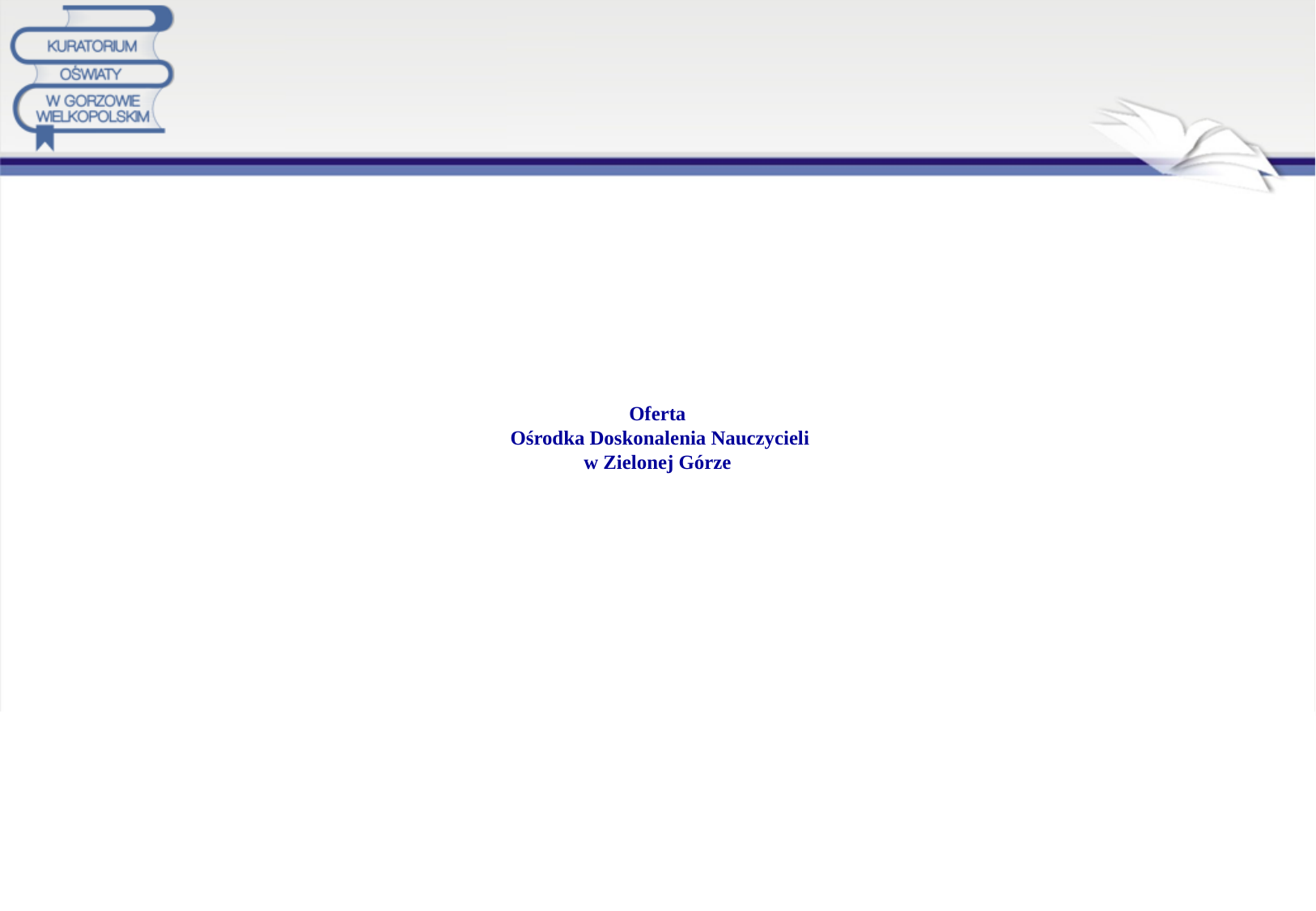

# Oferta Ośrodka Doskonalenia Nauczycieli w Zielonej Górze